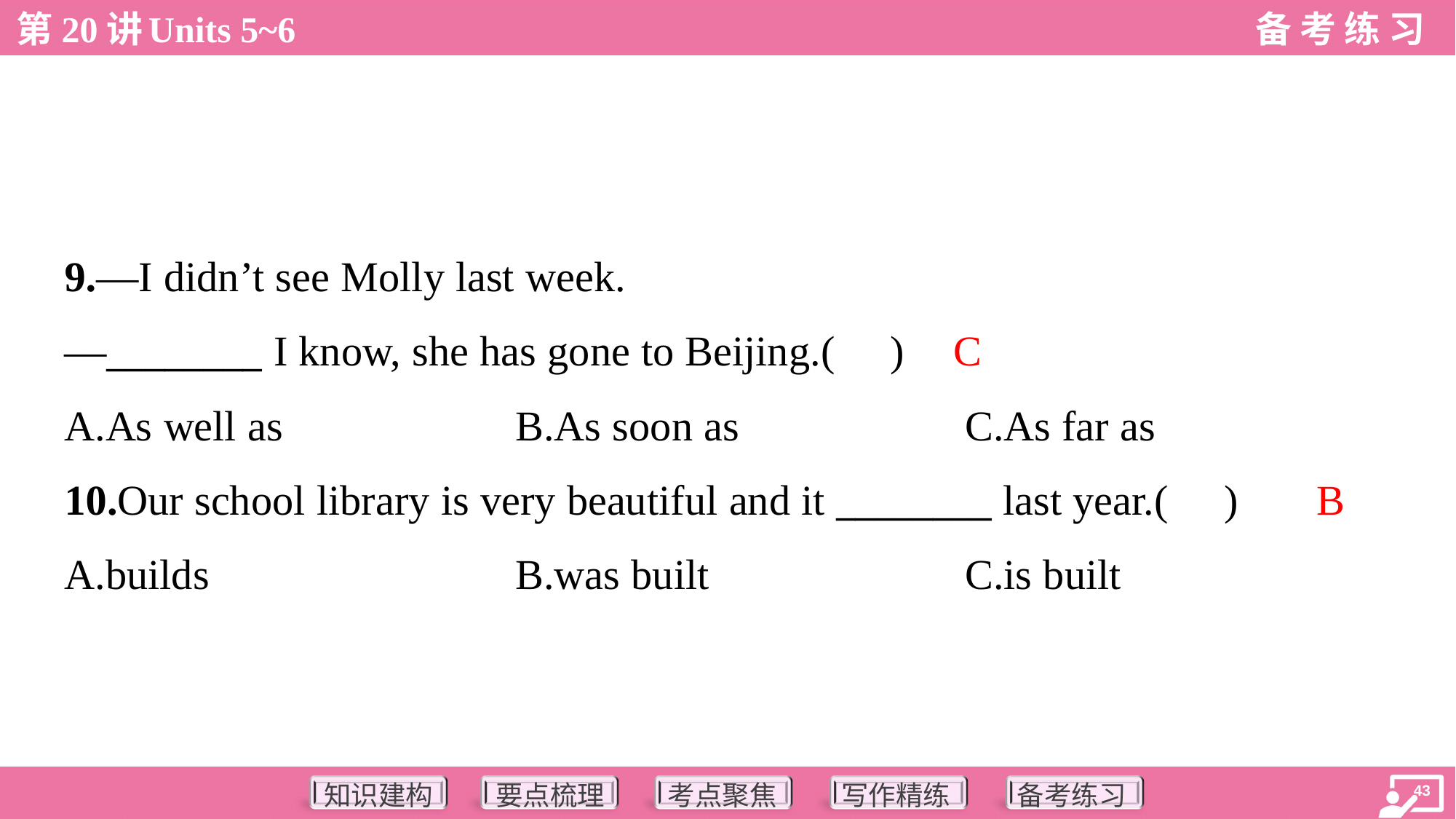

9.—I didn’t see Molly last week.
—________ I know, she has gone to Beijing.(     )
C
A.As well as	B.As soon as	C.As far as
B
10.Our school library is very beautiful and it ________ last year.(     )
A.builds	B.was built	C.is built